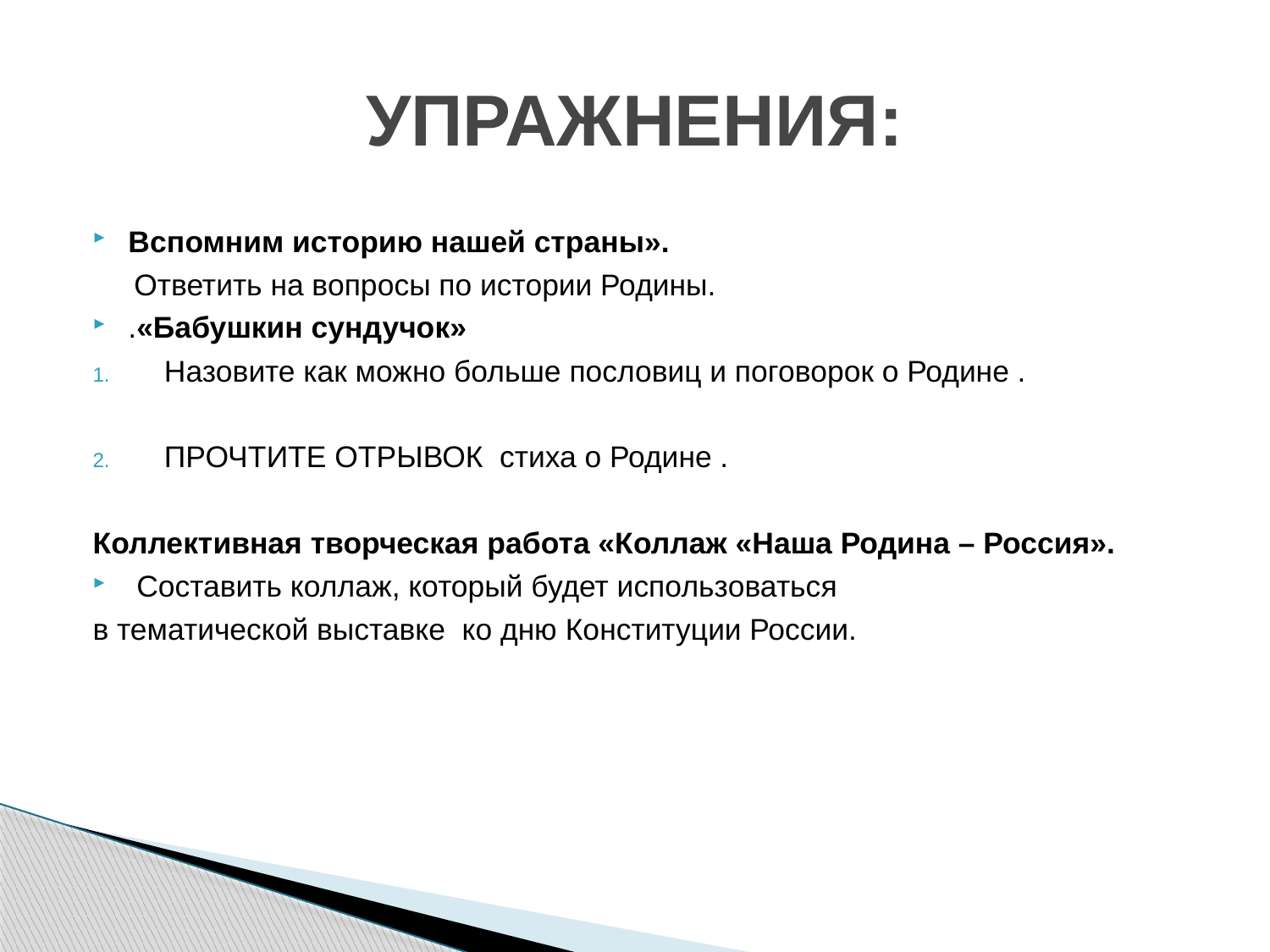

# УПРАЖНЕНИЯ:
Вспомним историю нашей страны».
     Ответить на вопросы по истории Родины.
.«Бабушкин сундучок»
Назовите как можно больше пословиц и поговорок о Родине .

ПРОЧТИТЕ ОТРЫВОК  стиха о Родине .

Коллективная творческая работа «Коллаж «Наша Родина – Россия».
 Составить коллаж, который будет использоваться
в тематической выставке  ко дню Конституции России.